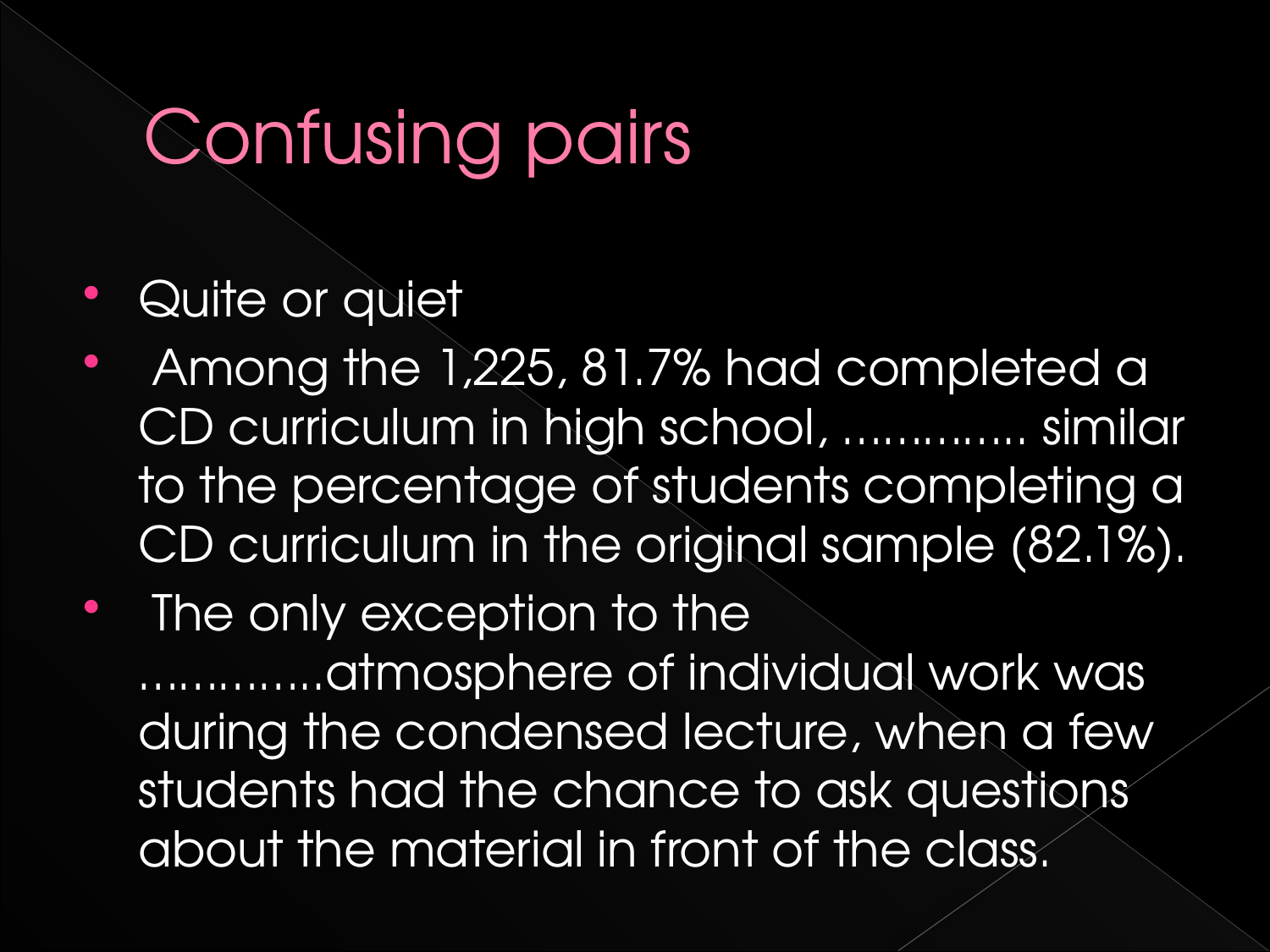

# Confusing pairs
Quite or quiet
 Among the 1,225, 81.7% had completed a CD curriculum in high school, ………….. similar to the percentage of students completing a CD curriculum in the original sample (82.1%).
 The only exception to the …………..atmosphere of individual work was during the condensed lecture, when a few students had the chance to ask questions about the material in front of the class.